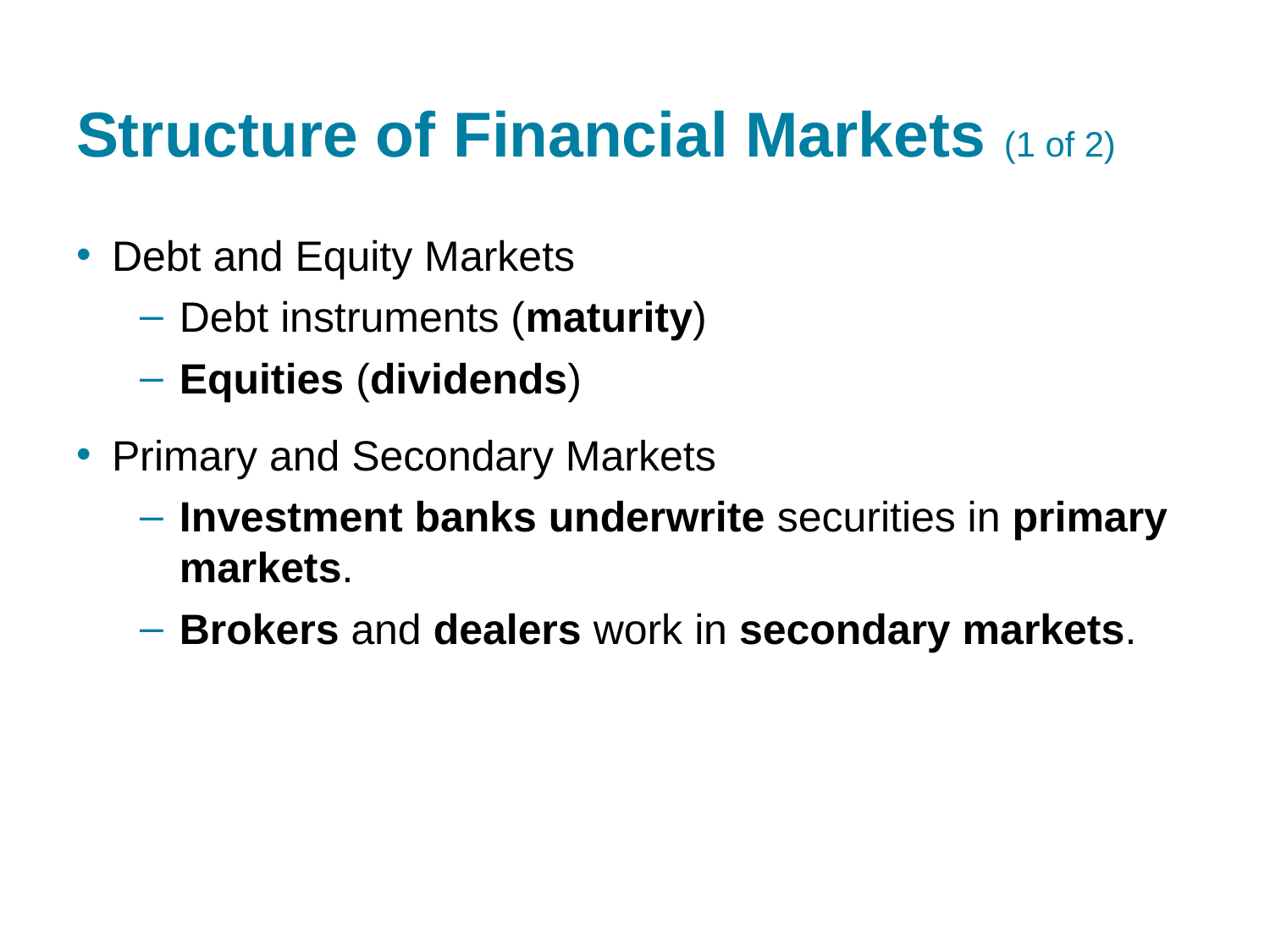

# Structure of Financial Markets (1 of 2)
Debt and Equity Markets
Debt instruments (maturity)
Equities (dividends)
Primary and Secondary Markets
Investment banks underwrite securities in primary markets.
Brokers and dealers work in secondary markets.